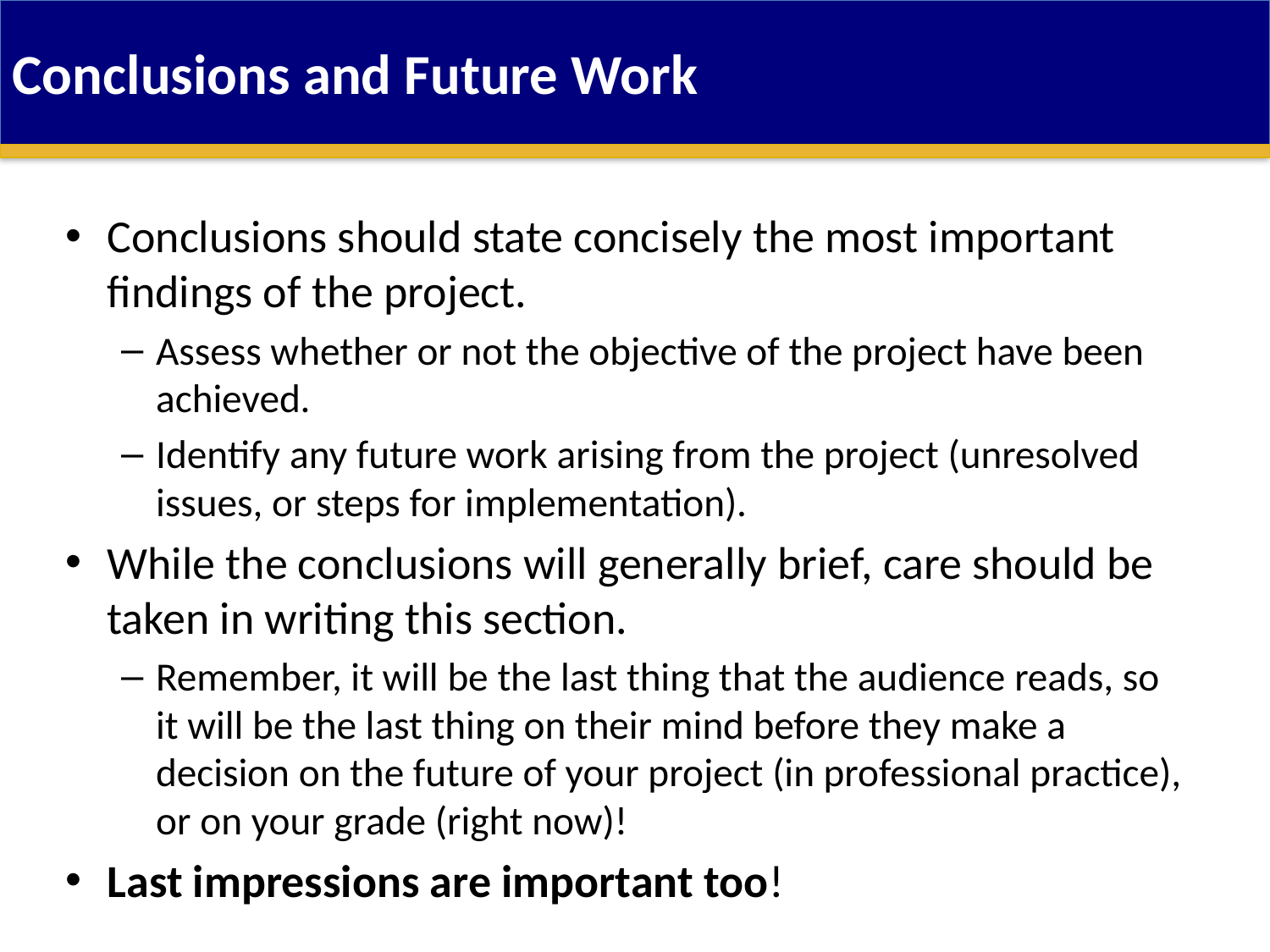

Conclusions and Future Work

Conclusions should state concisely the most important findings of the project.
Assess whether or not the objective of the project have been achieved.
Identify any future work arising from the project (unresolved issues, or steps for implementation).
While the conclusions will generally brief, care should be taken in writing this section.
Remember, it will be the last thing that the audience reads, so it will be the last thing on their mind before they make a decision on the future of your project (in professional practice), or on your grade (right now)!
Last impressions are important too!